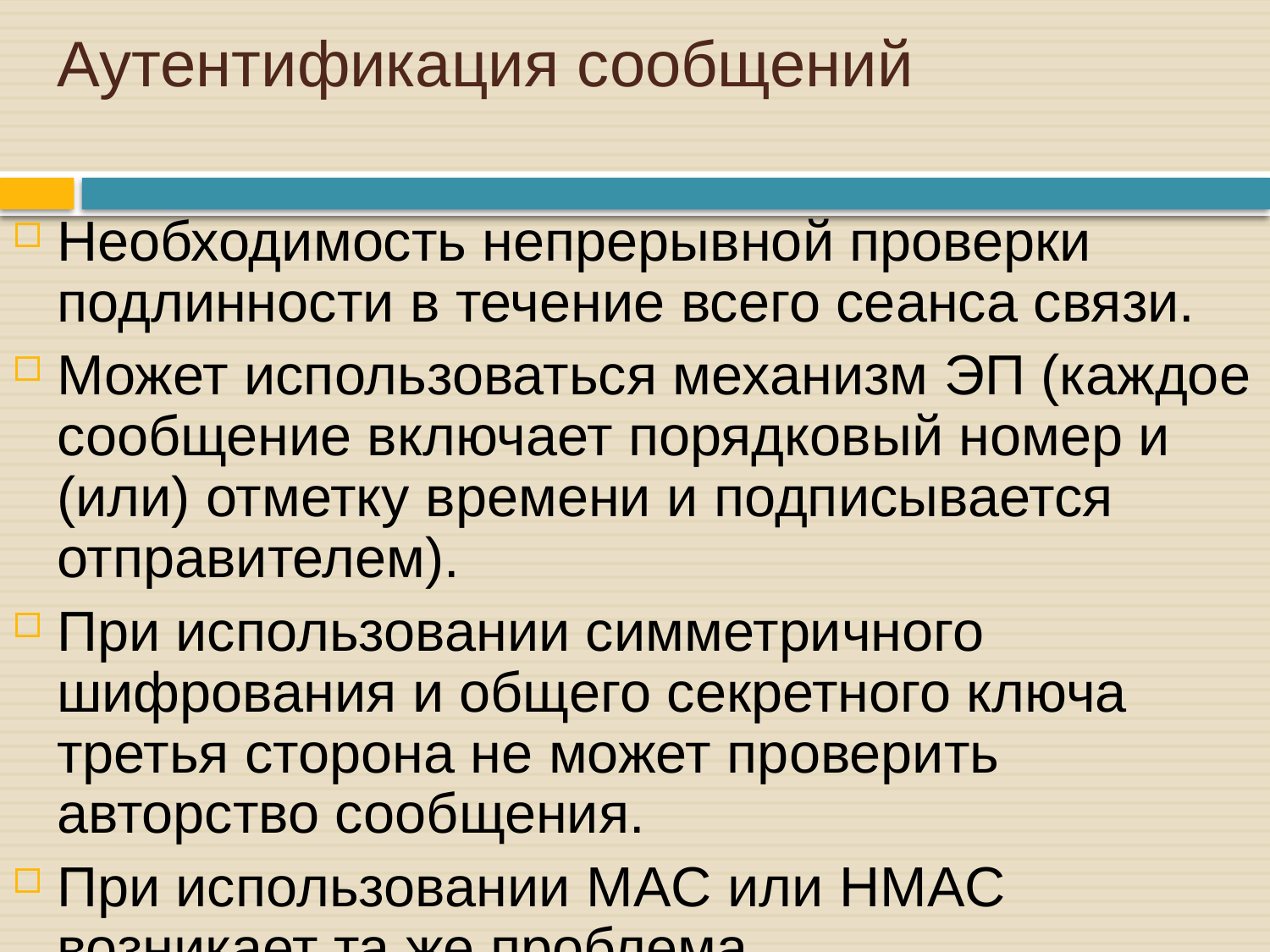

# Аутентификация сообщений
Необходимость непрерывной проверки подлинности в течение всего сеанса связи.
Может использоваться механизм ЭП (каждое сообщение включает порядковый номер и (или) отметку времени и подписывается отправителем).
При использовании симметричного шифрования и общего секретного ключа третья сторона не может проверить авторство сообщения.
При использовании MAC или HMAC возникает та же проблема.